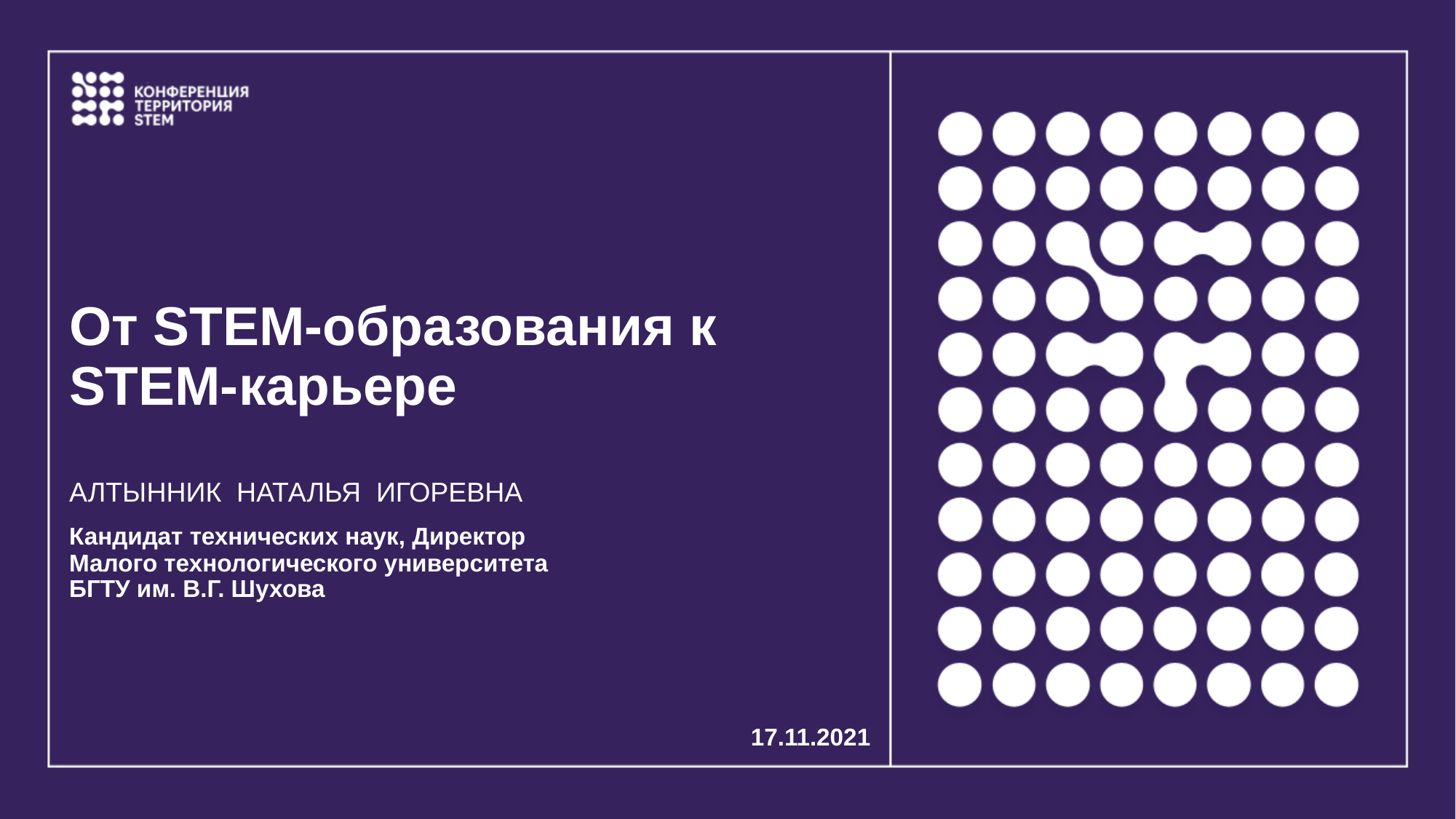

# От STEM-образования к STEM-карьере
Алтынник  Наталья  Игоревна
Кандидат технических наук, Директор Малого технологического университета БГТУ им. В.Г. Шухова
17.11.2021